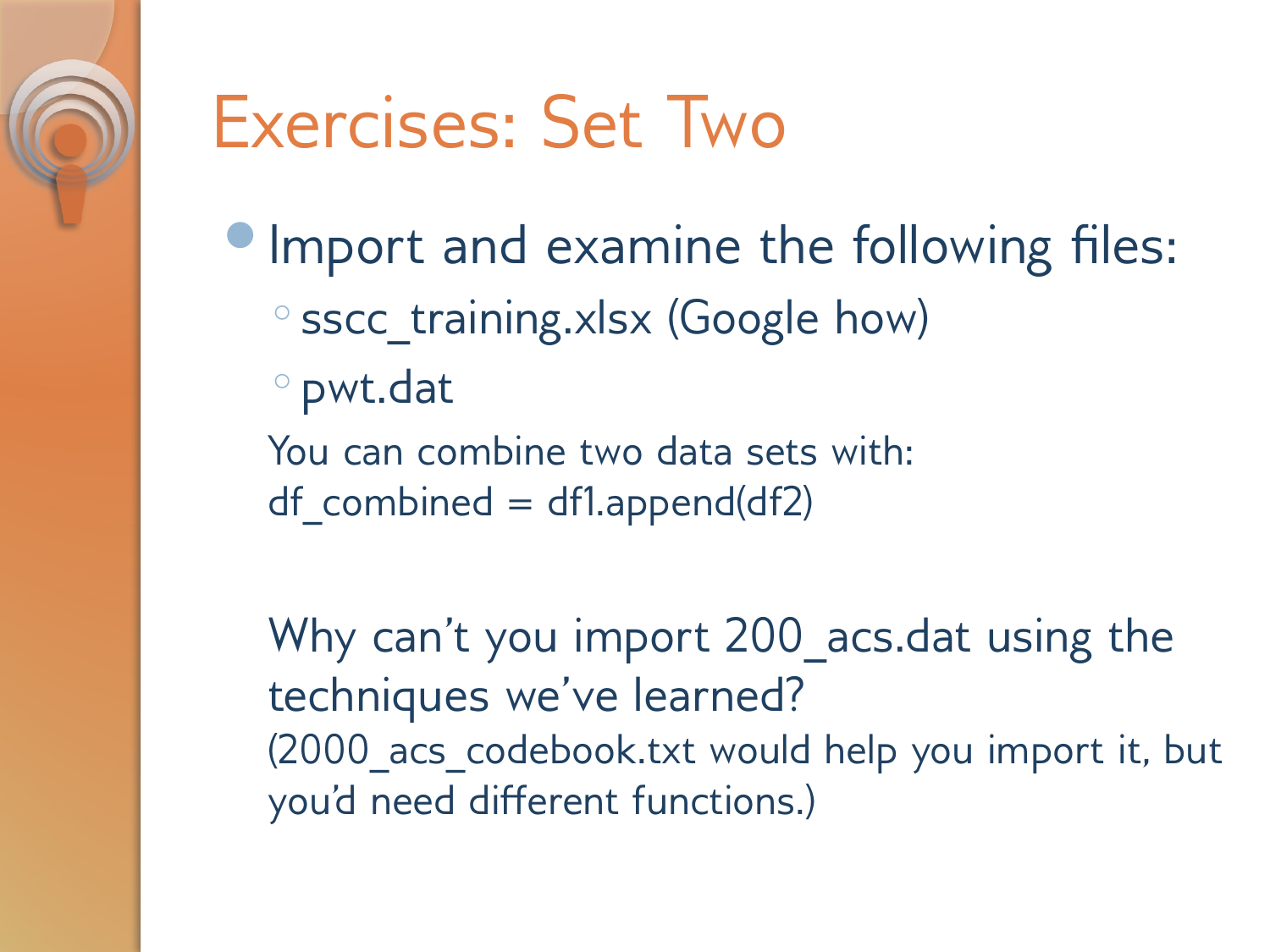

# Exercises: Set Two
Import and examine the following files:
sscc_training.xlsx (Google how)
pwt.dat
You can combine two data sets with:
df_combined = df1.append(df2)

Why can’t you import 200_acs.dat using the techniques we’ve learned? (2000_acs_codebook.txt would help you import it, but you’d need different functions.)